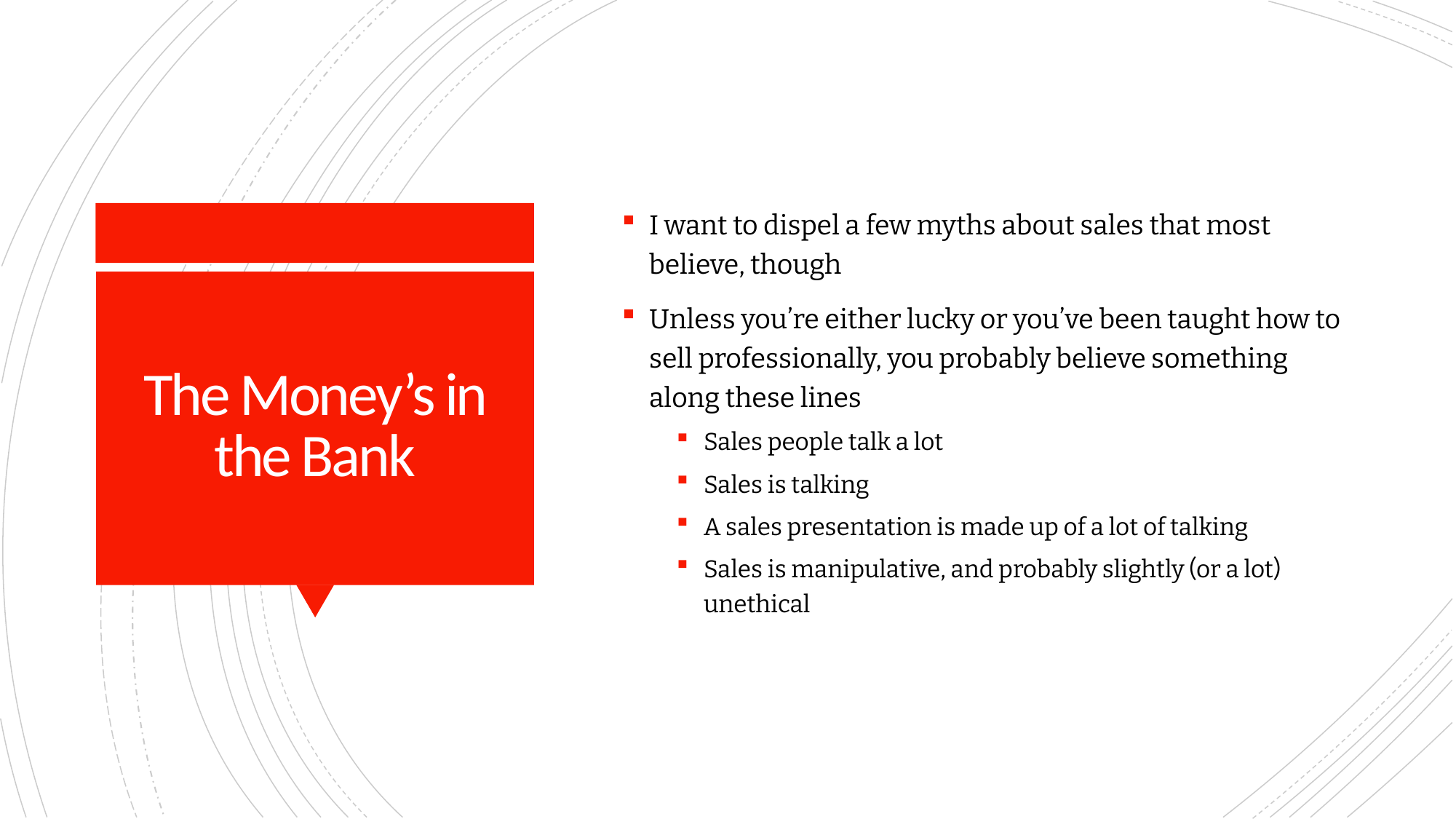

I want to dispel a few myths about sales that most believe, though
Unless you’re either lucky or you’ve been taught how to sell professionally, you probably believe something along these lines
Sales people talk a lot
Sales is talking
A sales presentation is made up of a lot of talking
Sales is manipulative, and probably slightly (or a lot) unethical
# The Money’s in the Bank